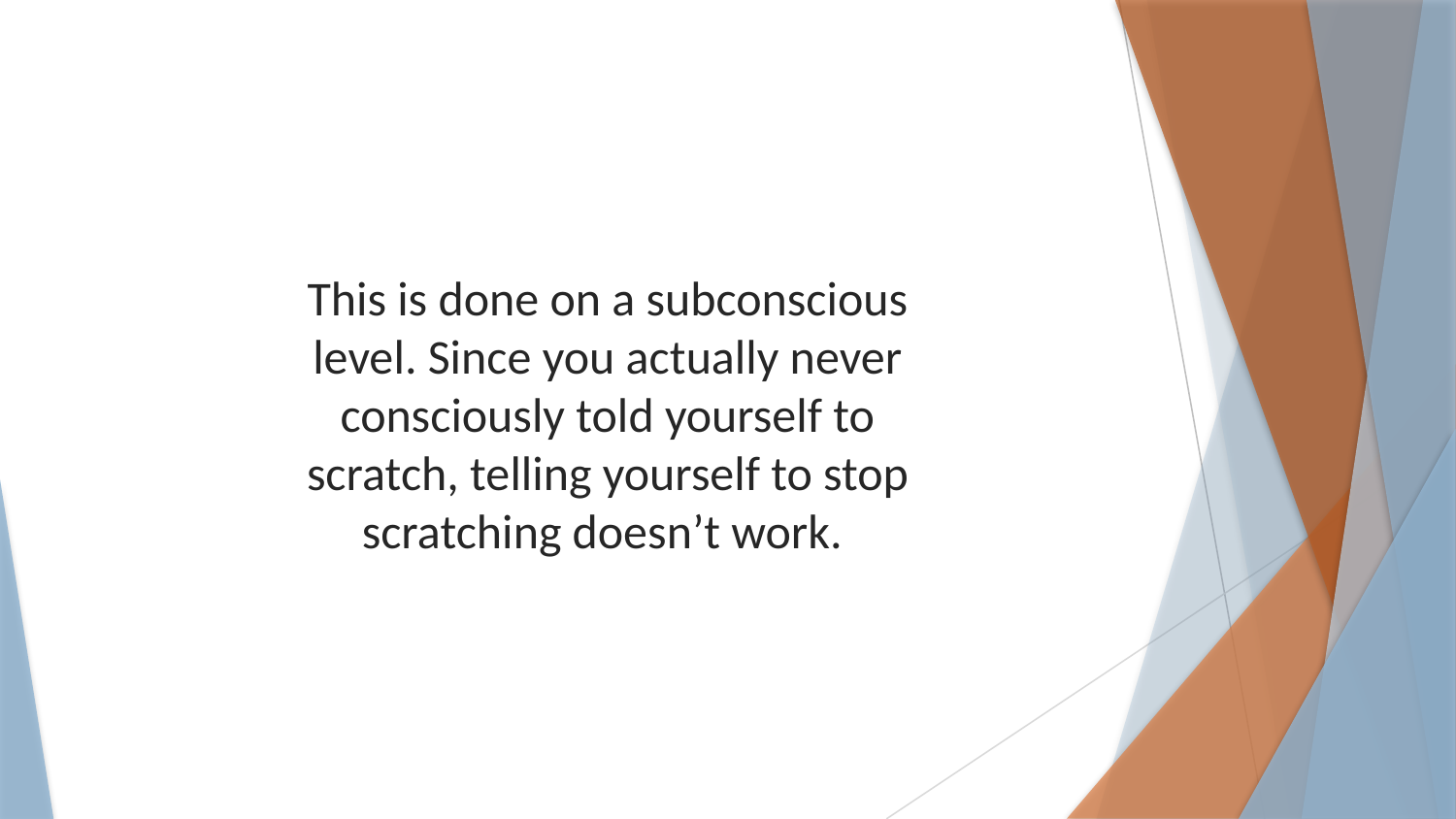

This is done on a subconscious level. Since you actually never consciously told yourself to scratch, telling yourself to stop scratching doesn’t work.